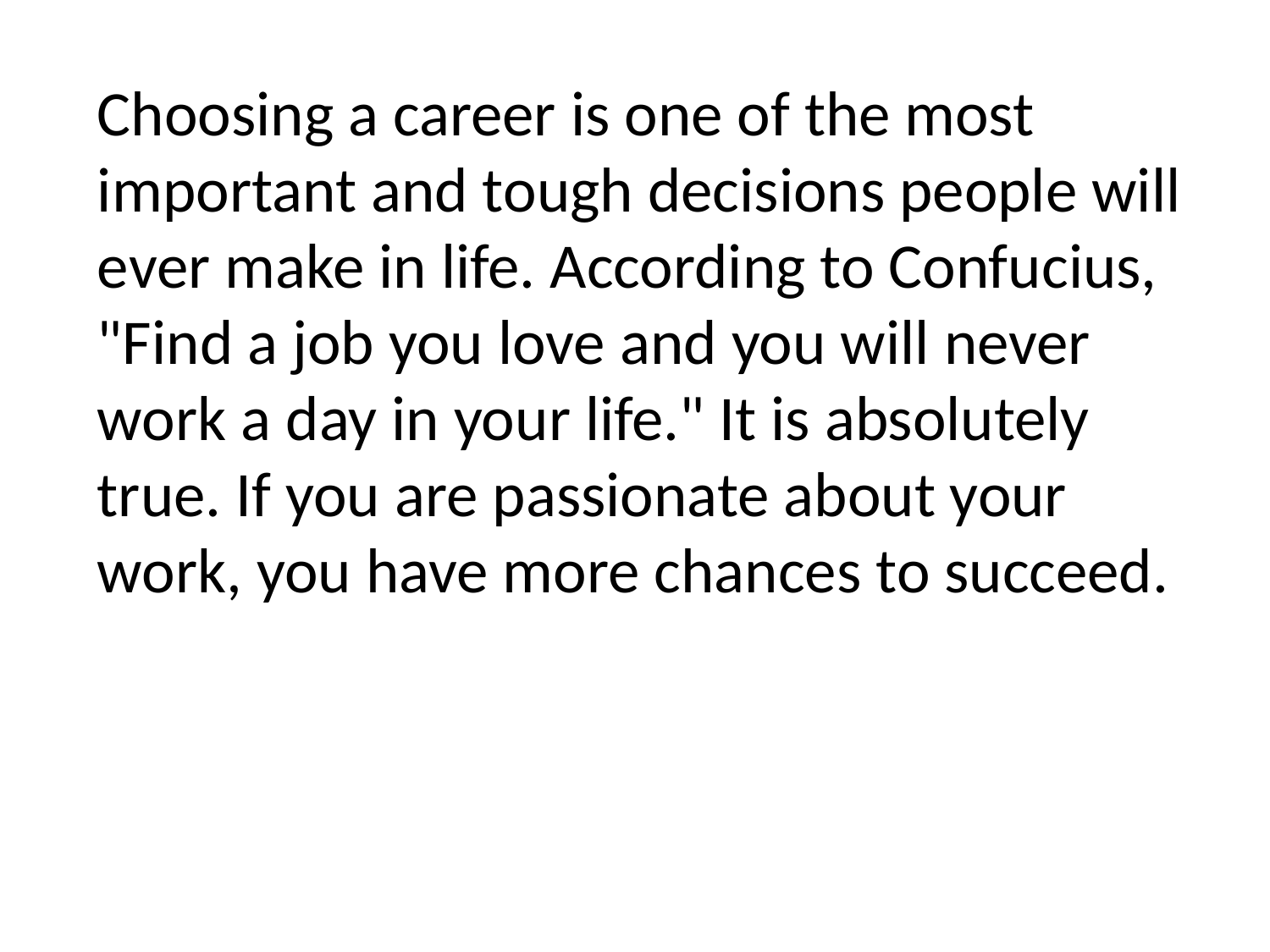

Choosing a career is one of the most important and tough decisions people will ever make in life. According to Confucius, "Find a job you love and you will never work a day in your life." It is absolutely true. If you are passionate about your work, you have more chances to succeed.